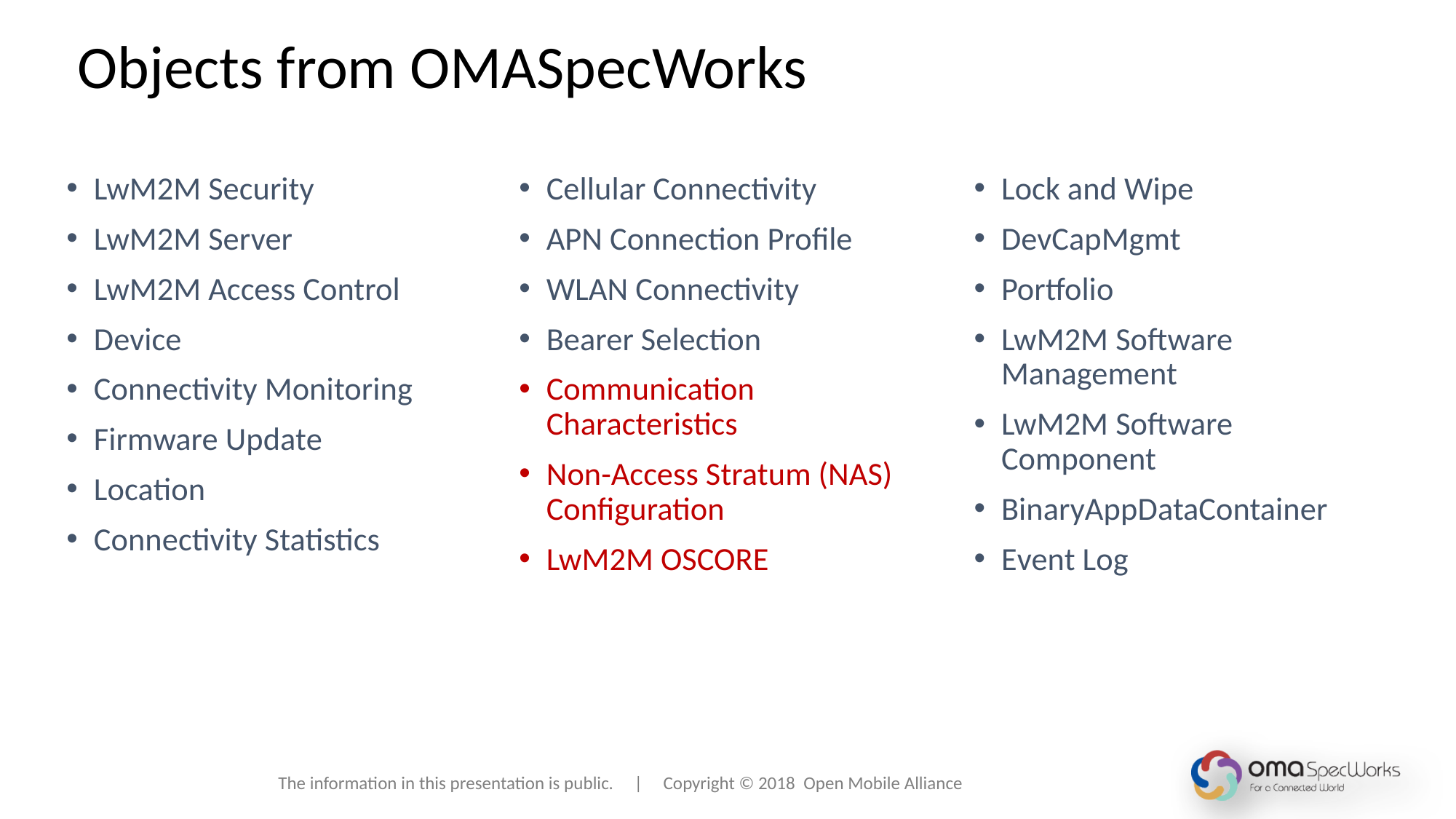

# Objects from OMASpecWorks
LwM2M Security
LwM2M Server
LwM2M Access Control
Device
Connectivity Monitoring
Firmware Update
Location
Connectivity Statistics
Cellular Connectivity
APN Connection Profile
WLAN Connectivity
Bearer Selection
Communication Characteristics
Non-Access Stratum (NAS) Configuration
LwM2M OSCORE
Lock and Wipe
DevCapMgmt
Portfolio
LwM2M Software Management
LwM2M Software Component
BinaryAppDataContainer
Event Log